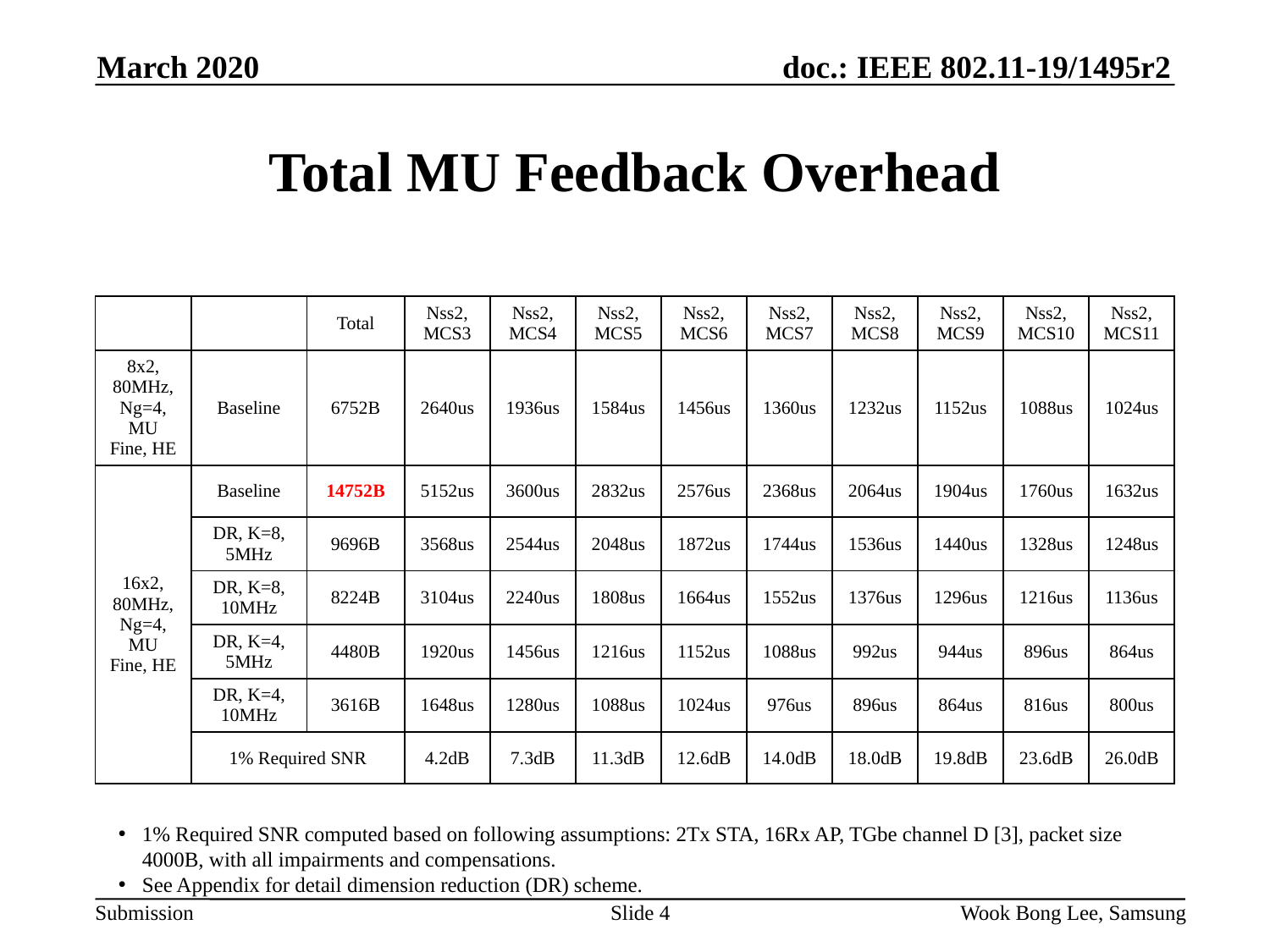

March 2020
# Total MU Feedback Overhead
|  |  | Total | Nss2, MCS3 | Nss2, MCS4 | Nss2, MCS5 | Nss2, MCS6 | Nss2, MCS7 | Nss2, MCS8 | Nss2, MCS9 | Nss2, MCS10 | Nss2, MCS11 |
| --- | --- | --- | --- | --- | --- | --- | --- | --- | --- | --- | --- |
| 8x2, 80MHz, Ng=4, MU Fine, HE | Baseline | 6752B | 2640us | 1936us | 1584us | 1456us | 1360us | 1232us | 1152us | 1088us | 1024us |
| 16x2, 80MHz, Ng=4, MU Fine, HE | Baseline | 14752B | 5152us | 3600us | 2832us | 2576us | 2368us | 2064us | 1904us | 1760us | 1632us |
|  | DR, K=8, 5MHz | 9696B | 3568us | 2544us | 2048us | 1872us | 1744us | 1536us | 1440us | 1328us | 1248us |
|  | DR, K=8, 10MHz | 8224B | 3104us | 2240us | 1808us | 1664us | 1552us | 1376us | 1296us | 1216us | 1136us |
|  | DR, K=4, 5MHz | 4480B | 1920us | 1456us | 1216us | 1152us | 1088us | 992us | 944us | 896us | 864us |
|  | DR, K=4, 10MHz | 3616B | 1648us | 1280us | 1088us | 1024us | 976us | 896us | 864us | 816us | 800us |
|  | 1% Required SNR |  | 4.2dB | 7.3dB | 11.3dB | 12.6dB | 14.0dB | 18.0dB | 19.8dB | 23.6dB | 26.0dB |
1% Required SNR computed based on following assumptions: 2Tx STA, 16Rx AP, TGbe channel D [3], packet size 4000B, with all impairments and compensations.
See Appendix for detail dimension reduction (DR) scheme.
Slide 4
Wook Bong Lee, Samsung